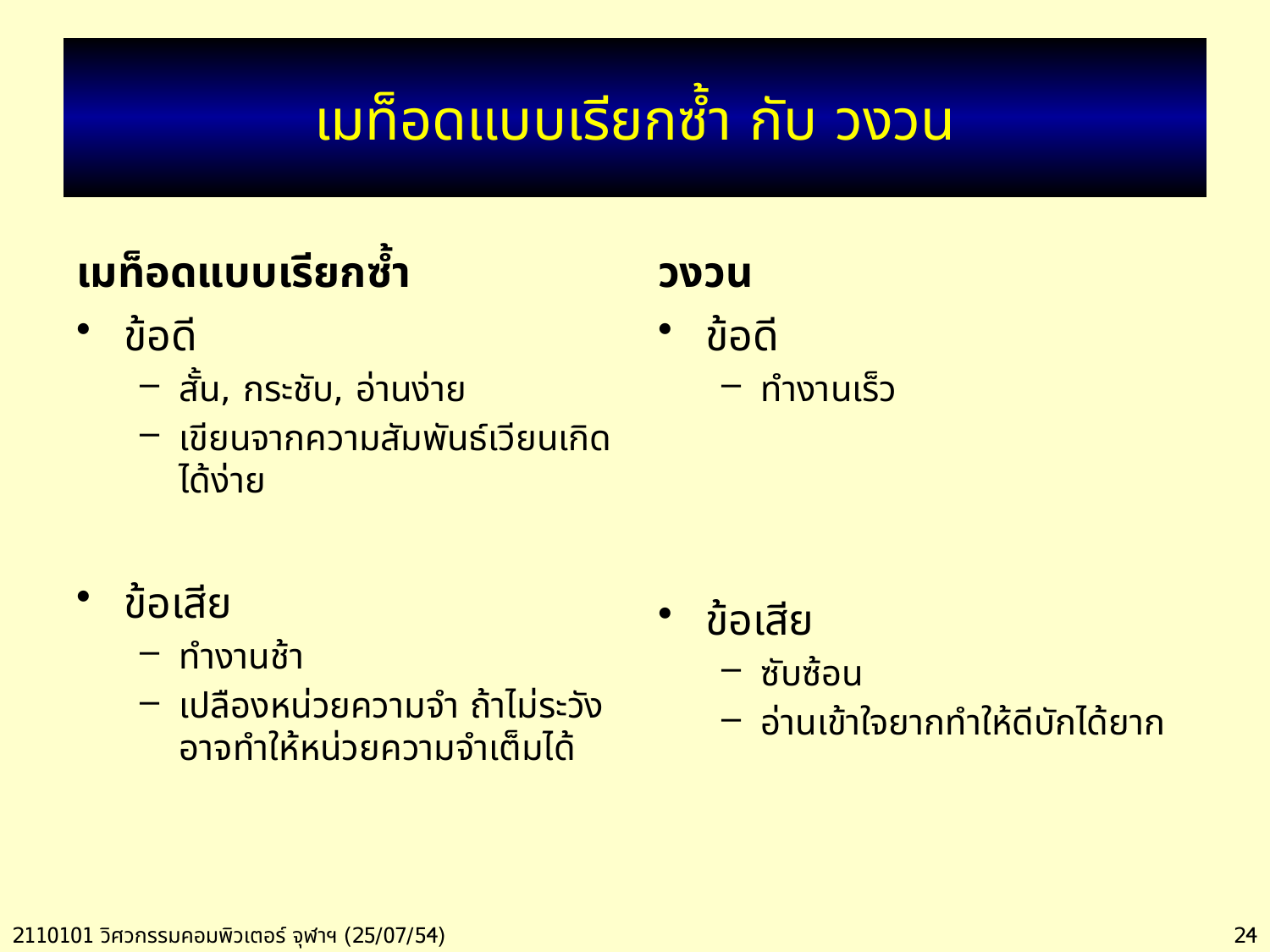

# เมท็อดแบบเรียกซ้ำ กับ วงวน
เมท็อดแบบเรียกซ้ำ
วงวน
ข้อดี
สั้น, กระชับ, อ่านง่าย
เขียนจากความสัมพันธ์เวียนเกิดได้ง่าย

ข้อเสีย
ทำงานช้า
เปลืองหน่วยความจำ ถ้าไม่ระวังอาจทำให้หน่วยความจำเต็มได้
ข้อดี
ทำงานเร็ว

ข้อเสีย
ซับซ้อน
อ่านเข้าใจยากทำให้ดีบักได้ยาก